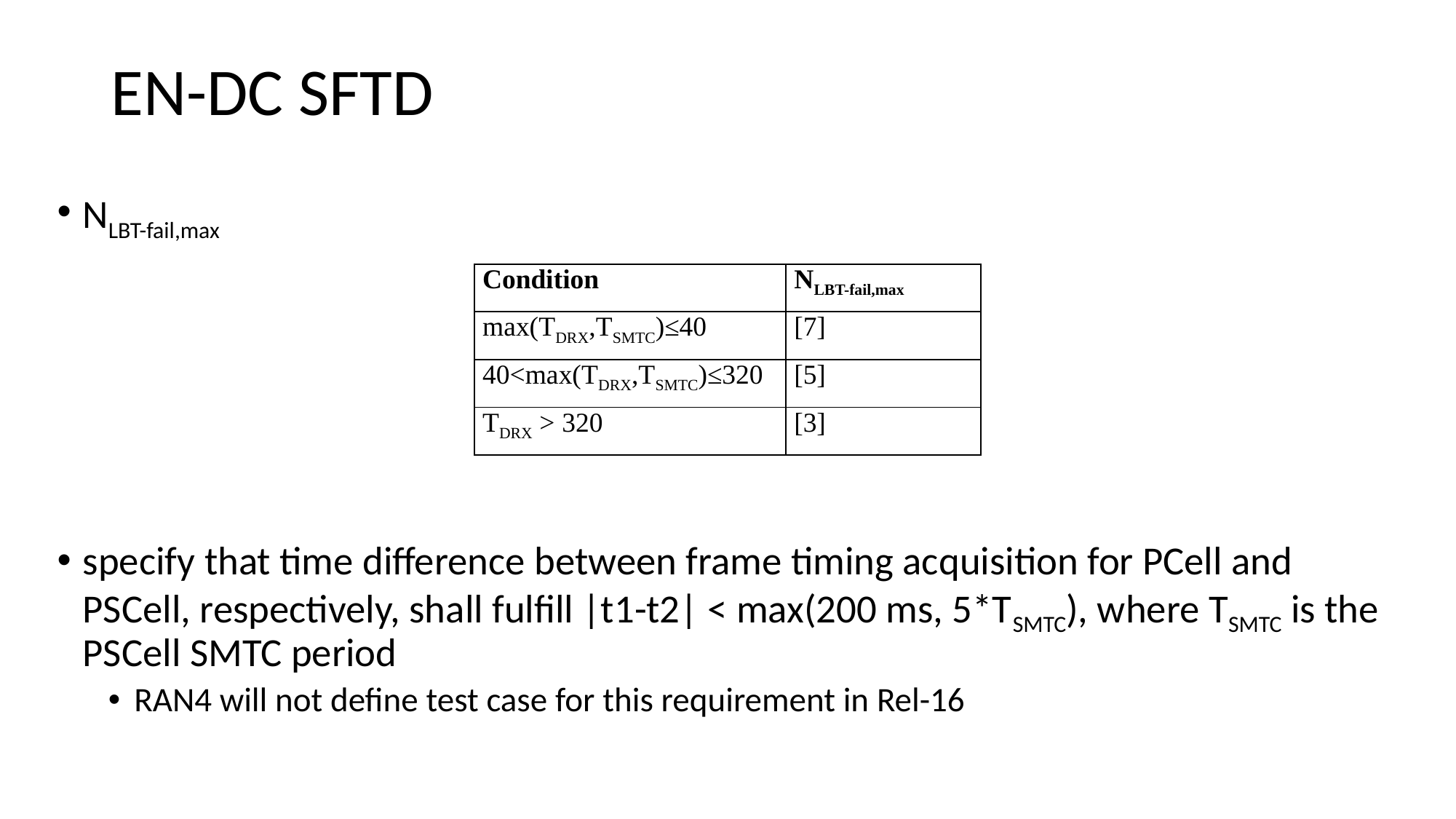

# EN-DC SFTD
NLBT-fail,max

specify that time difference between frame timing acquisition for PCell and PSCell, respectively, shall fulfill |t1-t2| < max(200 ms, 5*TSMTC), where TSMTC is the PSCell SMTC period
RAN4 will not define test case for this requirement in Rel-16

| Condition | NLBT-fail,max |
| --- | --- |
| max(TDRX,TSMTC)≤40 | [7] |
| 40<max(TDRX,TSMTC)≤320 | [5] |
| TDRX > 320 | [3] |